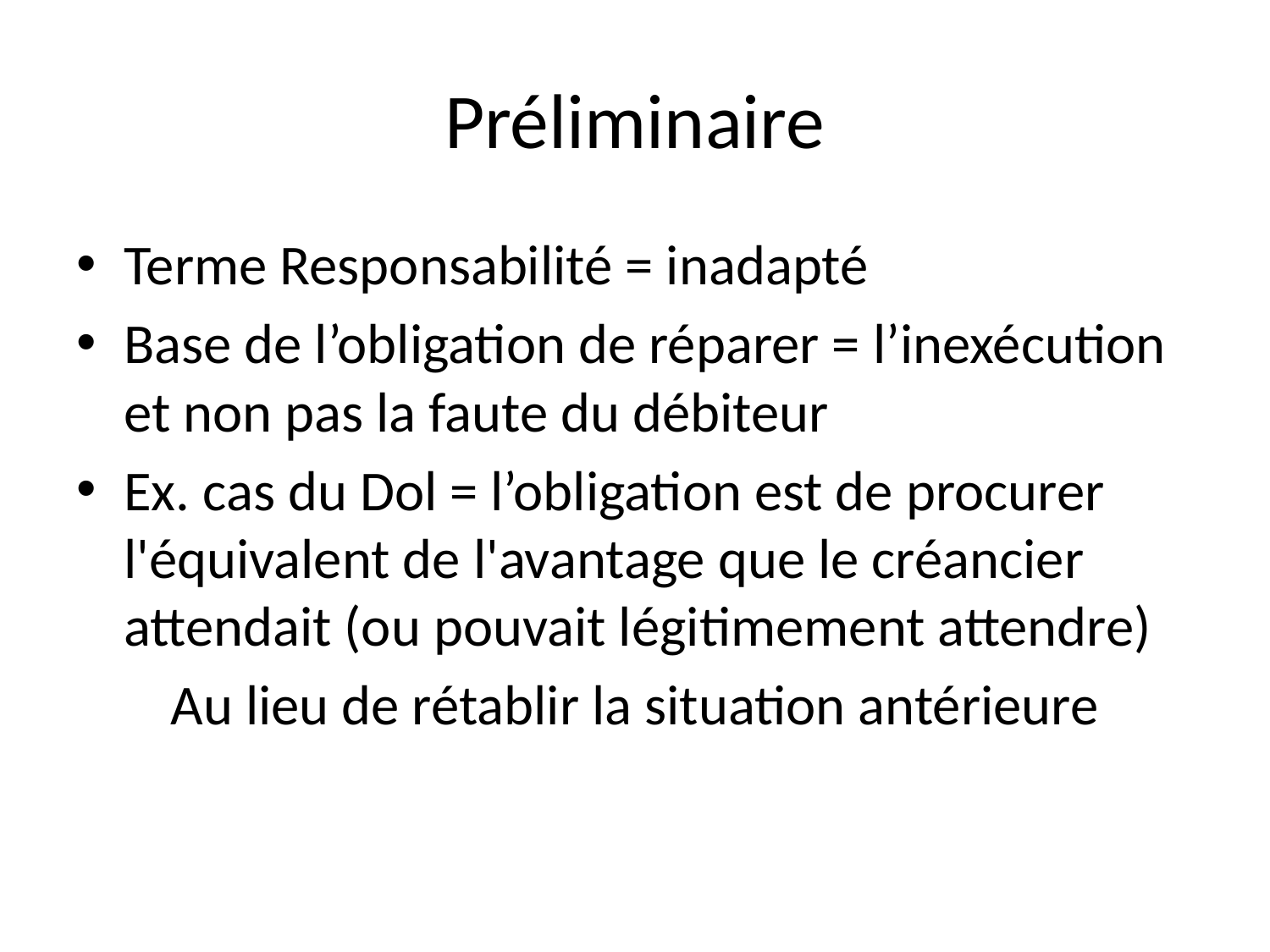

# Préliminaire
Terme Responsabilité = inadapté
Base de l’obligation de réparer = l’inexécution et non pas la faute du débiteur
Ex. cas du Dol = l’obligation est de procurer l'équivalent de l'avantage que le créancier attendait (ou pouvait légitimement attendre)
Au lieu de rétablir la situation antérieure